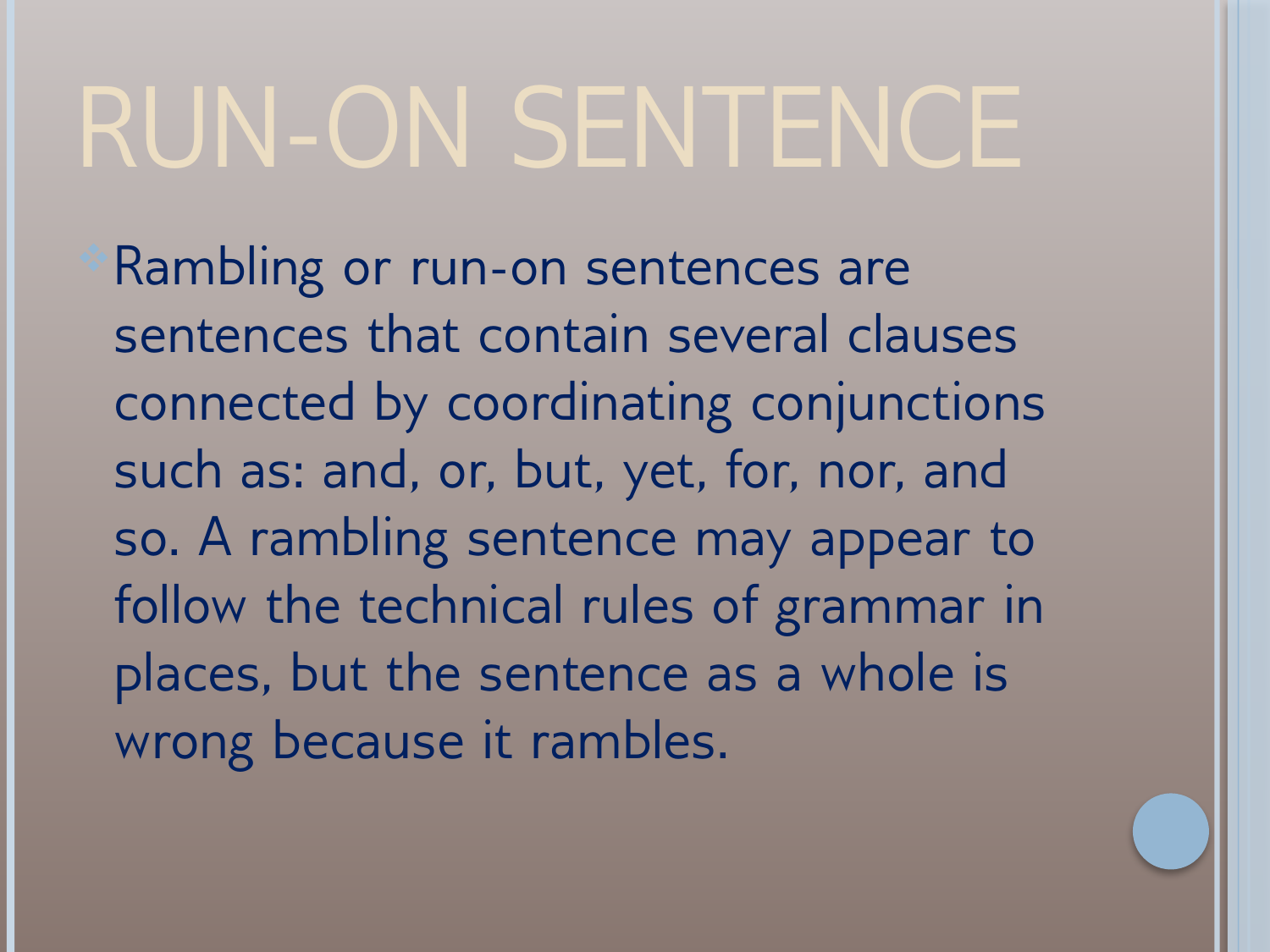

# Run-on sentence
Rambling or run-on sentences are sentences that contain several clauses connected by coordinating conjunctions such as: and, or, but, yet, for, nor, and so. A rambling sentence may appear to follow the technical rules of grammar in places, but the sentence as a whole is wrong because it rambles.